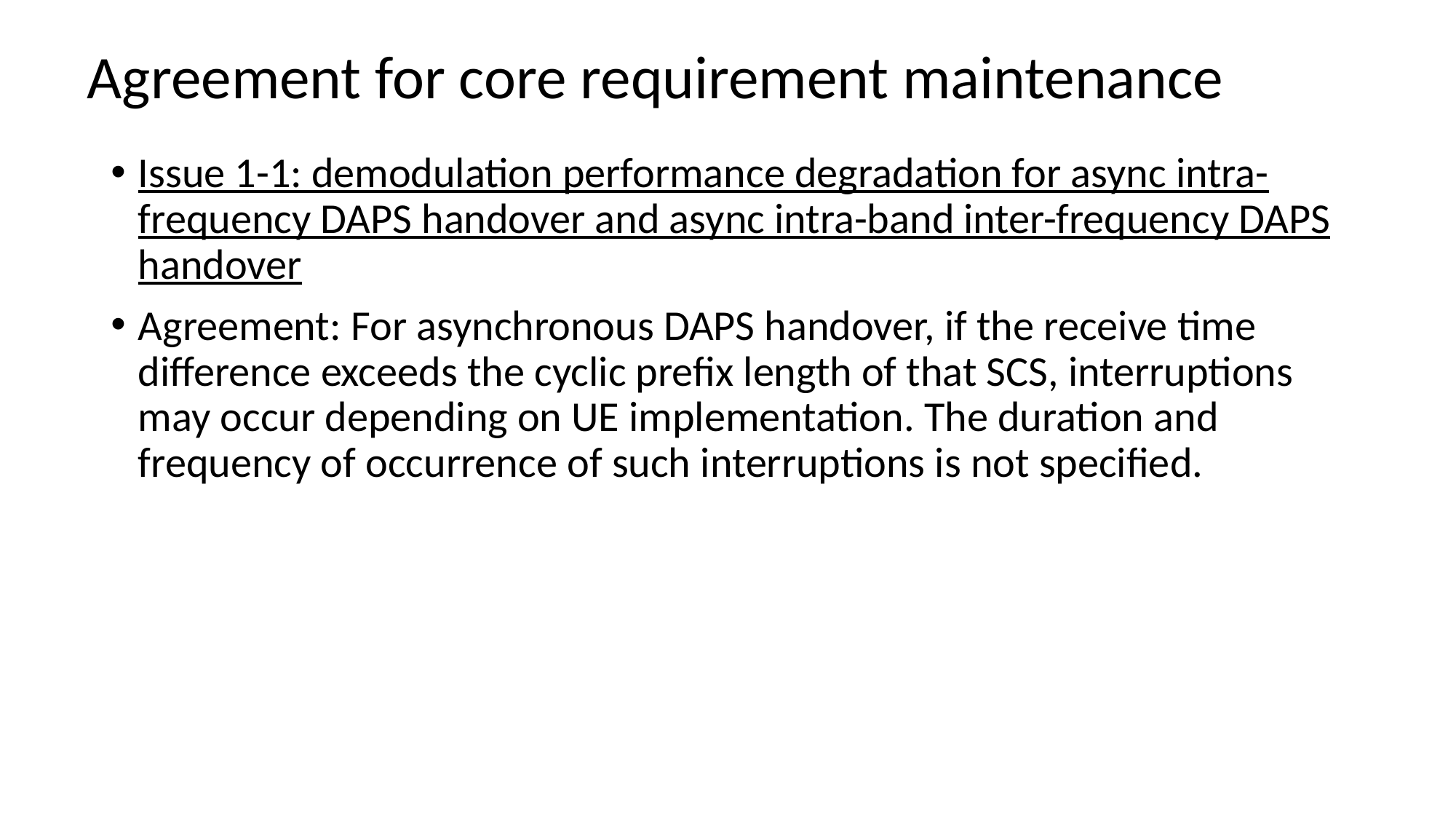

# Agreement for core requirement maintenance
Issue 1-1: demodulation performance degradation for async intra-frequency DAPS handover and async intra-band inter-frequency DAPS handover
Agreement: For asynchronous DAPS handover, if the receive time difference exceeds the cyclic prefix length of that SCS, interruptions may occur depending on UE implementation. The duration and frequency of occurrence of such interruptions is not specified.